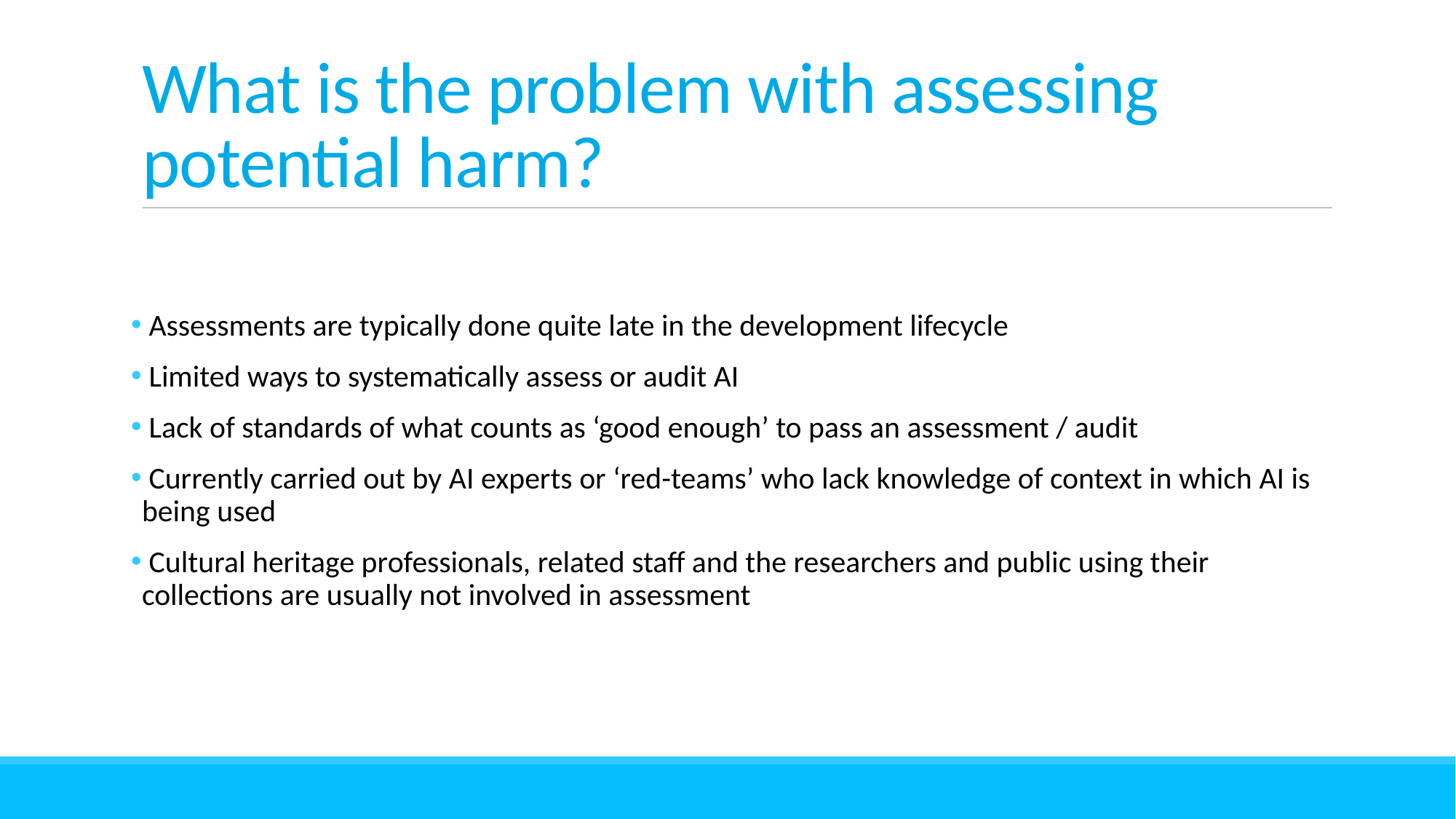

# What is the problem with assessing potential harm?
 Assessments are typically done quite late in the development lifecycle
 Limited ways to systematically assess or audit AI
 Lack of standards of what counts as ‘good enough’ to pass an assessment / audit
 Currently carried out by AI experts or ‘red-teams’ who lack knowledge of context in which AI is being used
 Cultural heritage professionals, related staff and the researchers and public using their collections are usually not involved in assessment